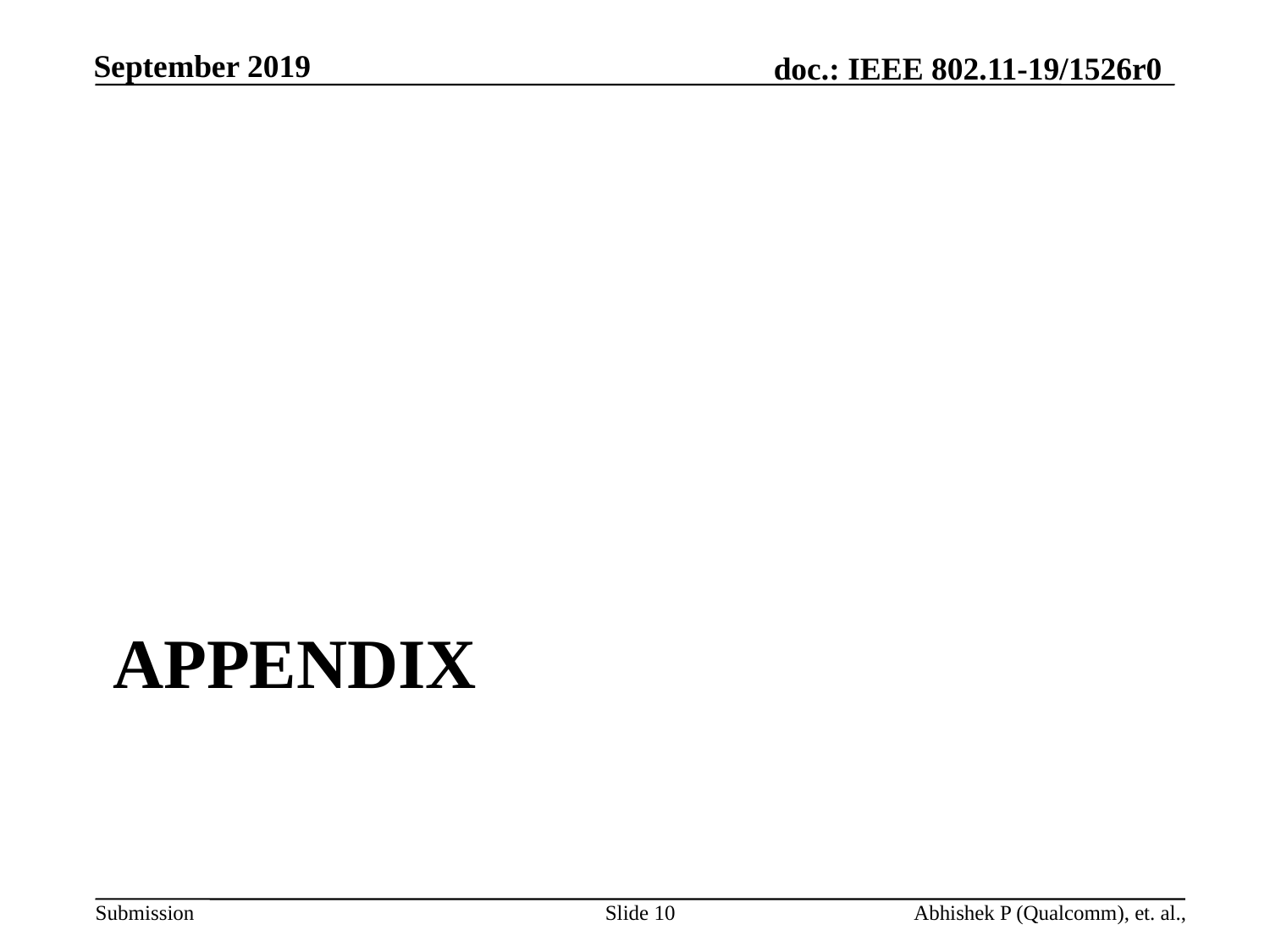

# Appendix
Slide 10
Abhishek P (Qualcomm), et. al.,